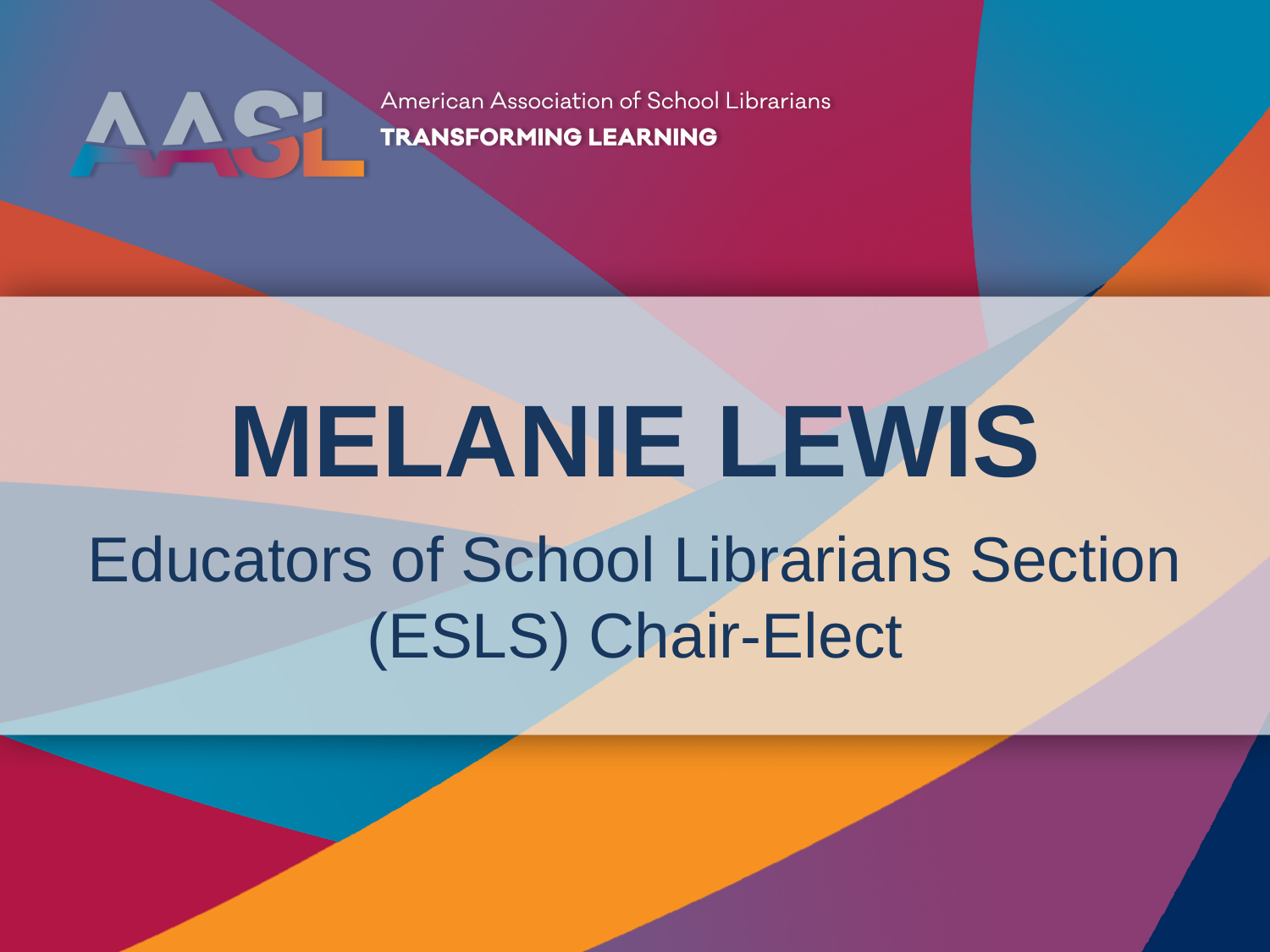

# Melanie lewis
Educators of School Librarians Section (ESLS) Chair-Elect